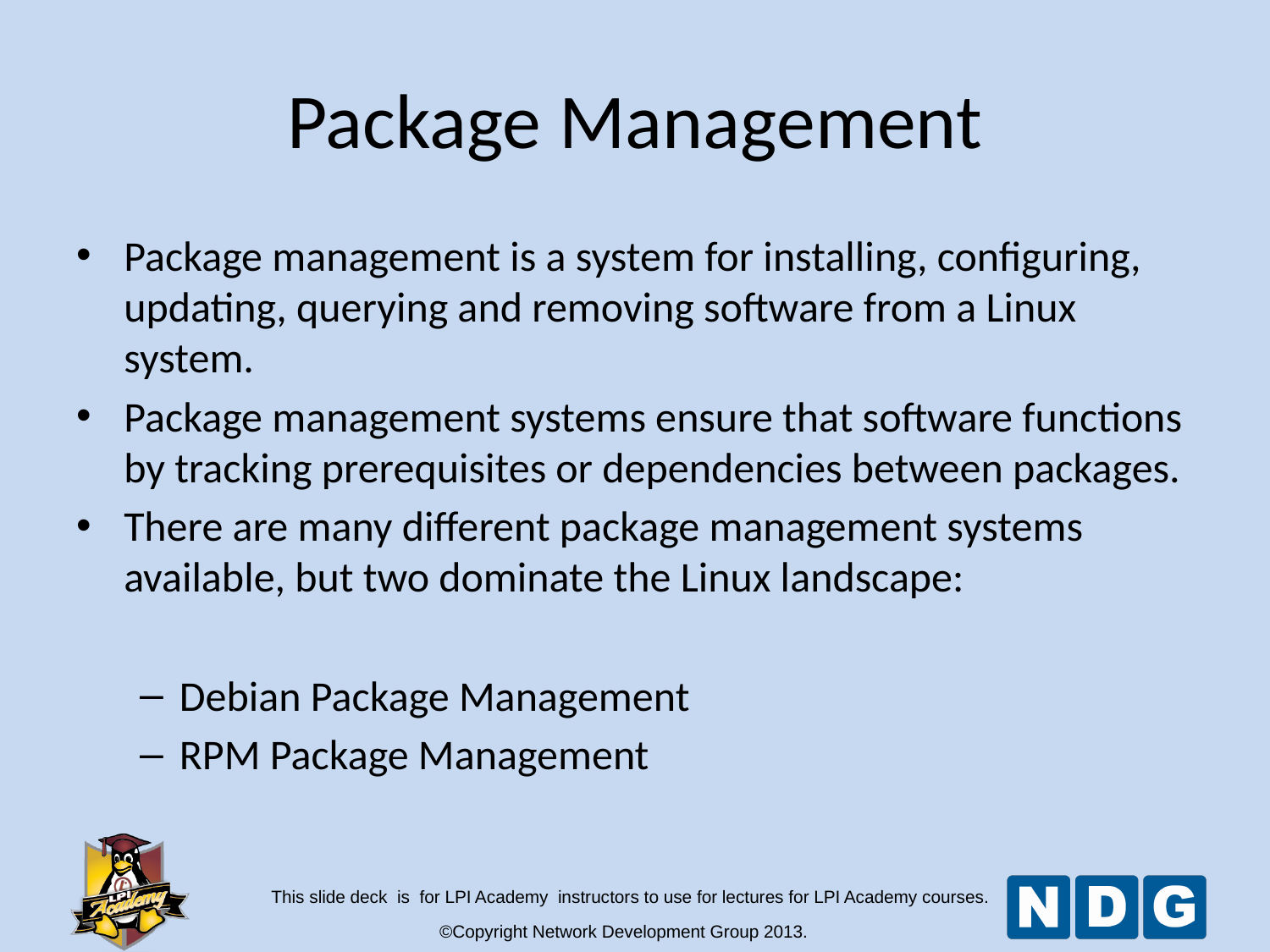

Package Management
Package management is a system for installing, configuring, updating, querying and removing software from a Linux system.
Package management systems ensure that software functions by tracking prerequisites or dependencies between packages.
There are many different package management systems available, but two dominate the Linux landscape:

Debian Package Management
RPM Package Management